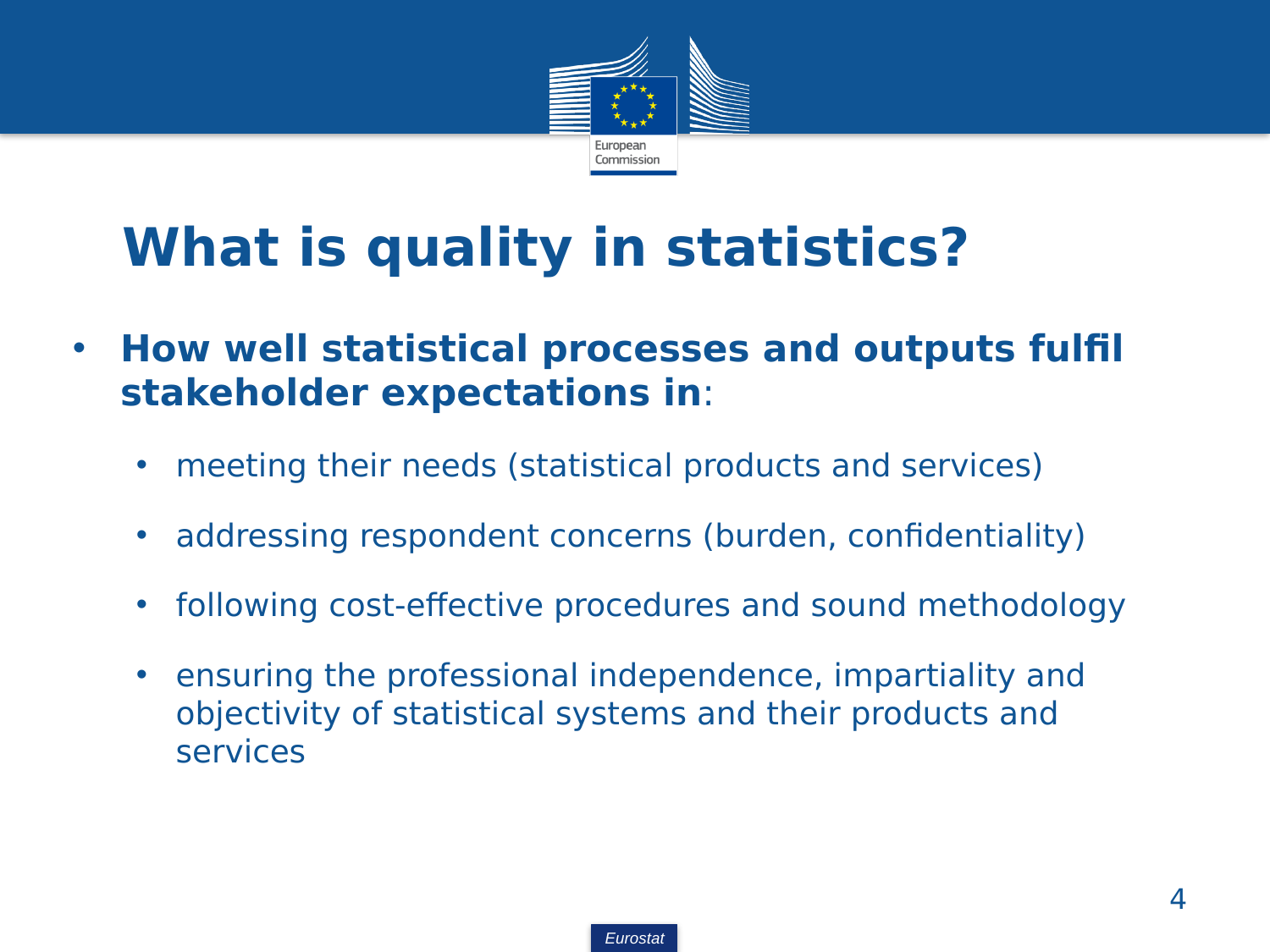

# What is quality in statistics?
How well statistical processes and outputs fulfil stakeholder expectations in:
meeting their needs (statistical products and services)
addressing respondent concerns (burden, confidentiality)
following cost-effective procedures and sound methodology
ensuring the professional independence, impartiality and objectivity of statistical systems and their products and services
4
Eurostat